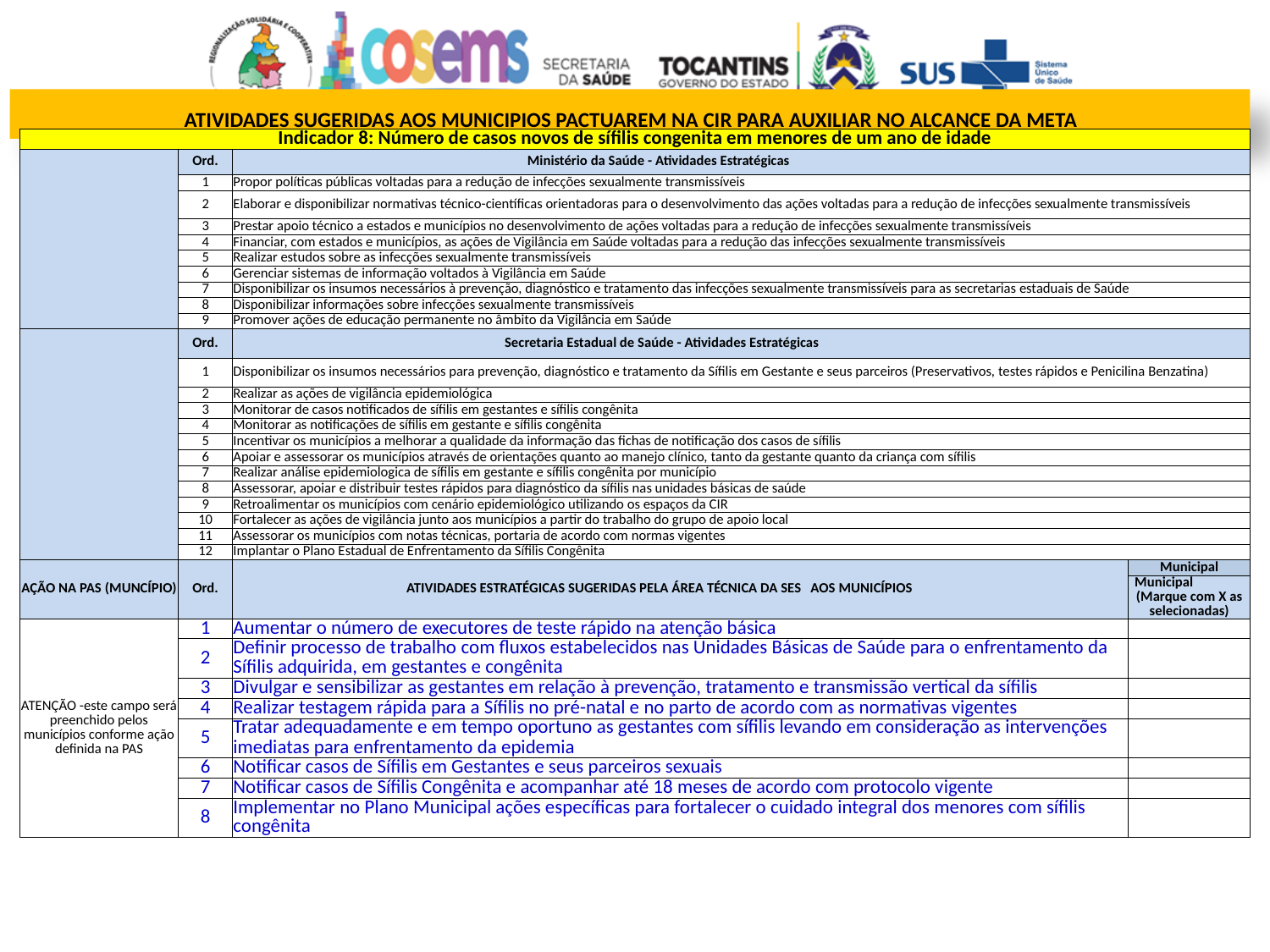

ATIVIDADES SUGERIDAS AOS MUNICIPIOS PACTUAREM NA CIR PARA AUXILIAR NO ALCANCE DA META
| Indicador 8: Número de casos novos de sífilis congenita em menores de um ano de idade |  |  |  |
| --- | --- | --- | --- |
|  | Ord. | Ministério da Saúde - Atividades Estratégicas |  |
|  | 1 | Propor políticas públicas voltadas para a redução de infecções sexualmente transmissíveis |  |
|  | 2 | Elaborar e disponibilizar normativas técnico-científicas orientadoras para o desenvolvimento das ações voltadas para a redução de infecções sexualmente transmissíveis |  |
|  | 3 | Prestar apoio técnico a estados e municípios no desenvolvimento de ações voltadas para a redução de infecções sexualmente transmissíveis |  |
|  | 4 | Financiar, com estados e municípios, as ações de Vigilância em Saúde voltadas para a redução das infecções sexualmente transmissíveis |  |
|  | 5 | Realizar estudos sobre as infecções sexualmente transmissíveis |  |
|  | 6 | Gerenciar sistemas de informação voltados à Vigilância em Saúde |  |
|  | 7 | Disponibilizar os insumos necessários à prevenção, diagnóstico e tratamento das infecções sexualmente transmissíveis para as secretarias estaduais de Saúde |  |
|  | 8 | Disponibilizar informações sobre infecções sexualmente transmissíveis |  |
|  | 9 | Promover ações de educação permanente no âmbito da Vigilância em Saúde |  |
|  | Ord. | Secretaria Estadual de Saúde - Atividades Estratégicas |  |
|  | 1 | Disponibilizar os insumos necessários para prevenção, diagnóstico e tratamento da Sífilis em Gestante e seus parceiros (Preservativos, testes rápidos e Penicilina Benzatina) |  |
|  | 2 | Realizar as ações de vigilância epidemiológica |  |
|  | 3 | Monitorar de casos notificados de sífilis em gestantes e sífilis congênita |  |
|  | 4 | Monitorar as notificações de sífilis em gestante e sífilis congênita |  |
|  | 5 | Incentivar os municípios a melhorar a qualidade da informação das fichas de notificação dos casos de sífilis |  |
|  | 6 | Apoiar e assessorar os municípios através de orientações quanto ao manejo clínico, tanto da gestante quanto da criança com sífilis |  |
|  | 7 | Realizar análise epidemiologica de sífilis em gestante e sífilis congênita por município |  |
|  | 8 | Assessorar, apoiar e distribuir testes rápidos para diagnóstico da sífilis nas unidades básicas de saúde |  |
|  | 9 | Retroalimentar os municípios com cenário epidemiológico utilizando os espaços da CIR |  |
|  | 10 | Fortalecer as ações de vigilância junto aos municípios a partir do trabalho do grupo de apoio local |  |
|  | 11 | Assessorar os municípios com notas técnicas, portaria de acordo com normas vigentes |  |
|  | 12 | Implantar o Plano Estadual de Enfrentamento da Sífilis Congênita |  |
| AÇÃO NA PAS (MUNCÍPIO) | Ord. | ATIVIDADES ESTRATÉGICAS SUGERIDAS PELA ÁREA TÉCNICA DA SES AOS MUNICÍPIOS | Municipal |
|  |  |  | Municipal (Marque com X as selecionadas) |
| ATENÇÃO -este campo será preenchido pelos municípios conforme ação definida na PAS | 1 | Aumentar o número de executores de teste rápido na atenção básica |  |
|  | 2 | Definir processo de trabalho com fluxos estabelecidos nas Unidades Básicas de Saúde para o enfrentamento da Sífilis adquirida, em gestantes e congênita |  |
|  | 3 | Divulgar e sensibilizar as gestantes em relação à prevenção, tratamento e transmissão vertical da sífilis |  |
|  | 4 | Realizar testagem rápida para a Sífilis no pré-natal e no parto de acordo com as normativas vigentes |  |
|  | 5 | Tratar adequadamente e em tempo oportuno as gestantes com sífilis levando em consideração as intervenções imediatas para enfrentamento da epidemia |  |
|  | 6 | Notificar casos de Sífilis em Gestantes e seus parceiros sexuais |  |
|  | 7 | Notificar casos de Sífilis Congênita e acompanhar até 18 meses de acordo com protocolo vigente |  |
|  | 8 | Implementar no Plano Municipal ações específicas para fortalecer o cuidado integral dos menores com sífilis congênita |  |